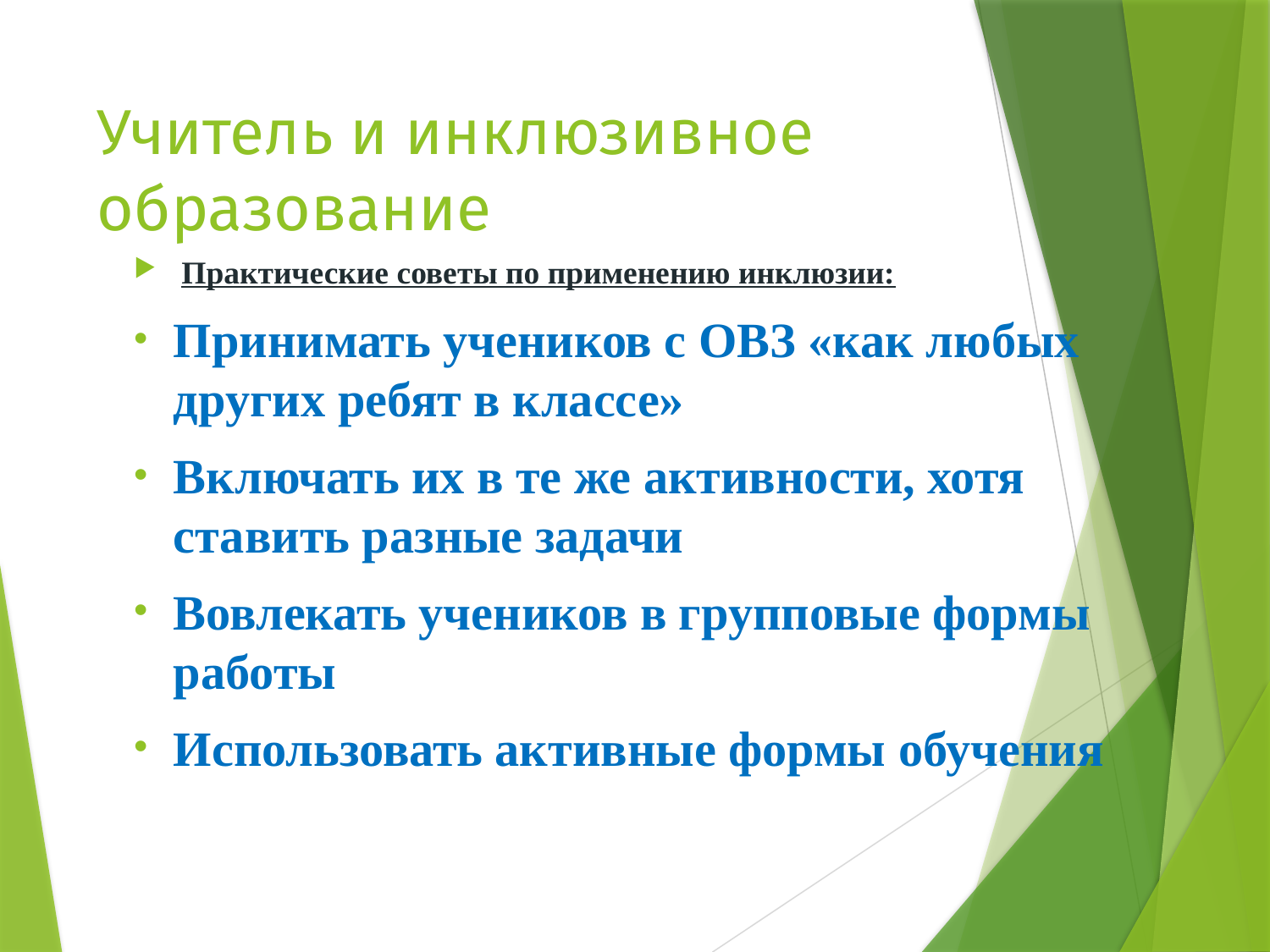

# Учитель и инклюзивное образование
Практические советы по применению инклюзии:
Принимать учеников с ОВЗ «как любых других ребят в классе»
Включать их в те же активности, хотя ставить разные задачи
Вовлекать учеников в групповые формы работы
Использовать активные формы обучения